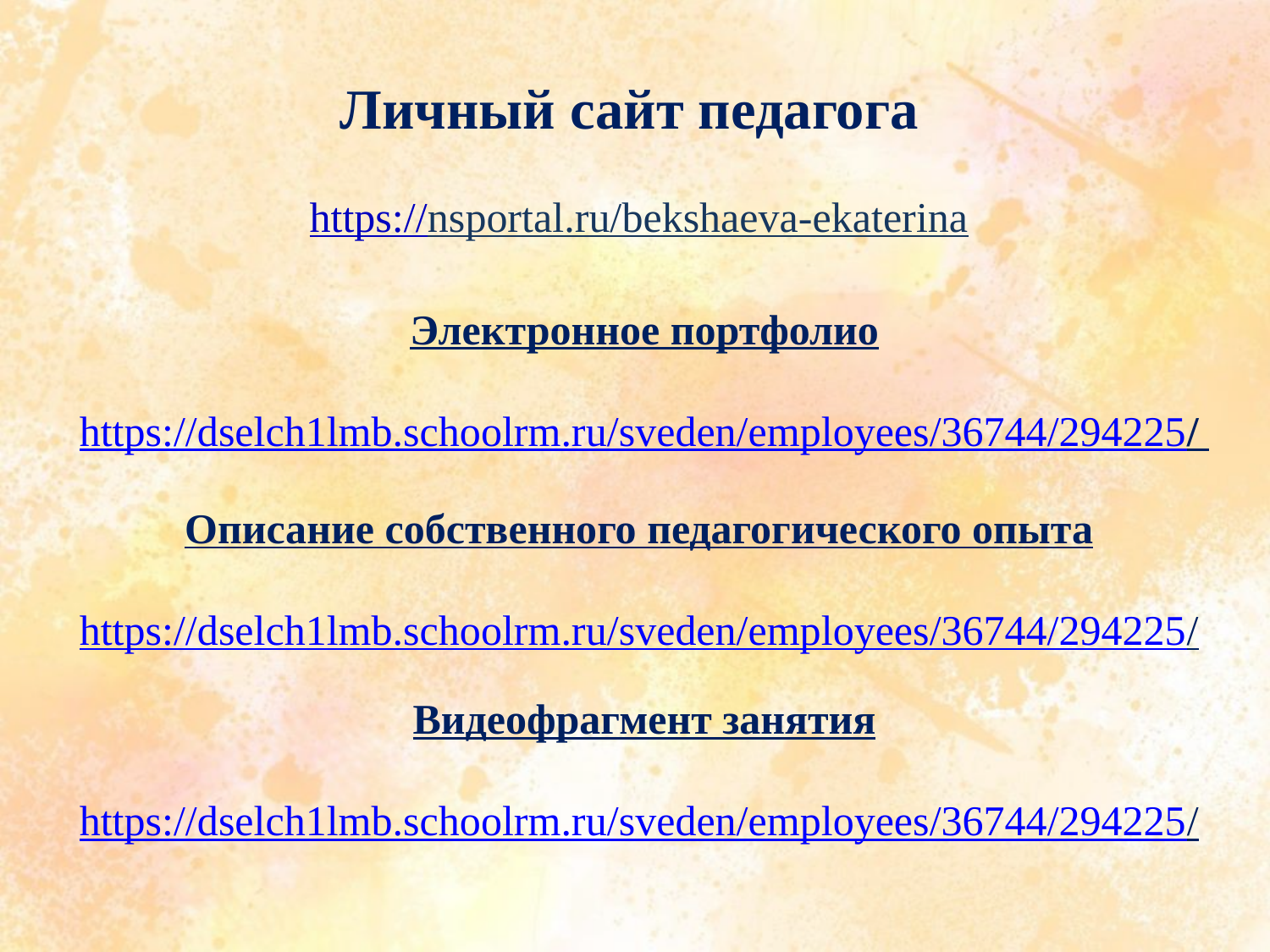

Личный сайт педагога
https://nsportal.ru/bekshaeva-ekaterina
Электронное портфолио

https://dselch1lmb.schoolrm.ru/sveden/employees/36744/294225/
Описание собственного педагогического опыта

https://dselch1lmb.schoolrm.ru/sveden/employees/36744/294225/

Видеофрагмент занятия

https://dselch1lmb.schoolrm.ru/sveden/employees/36744/294225/